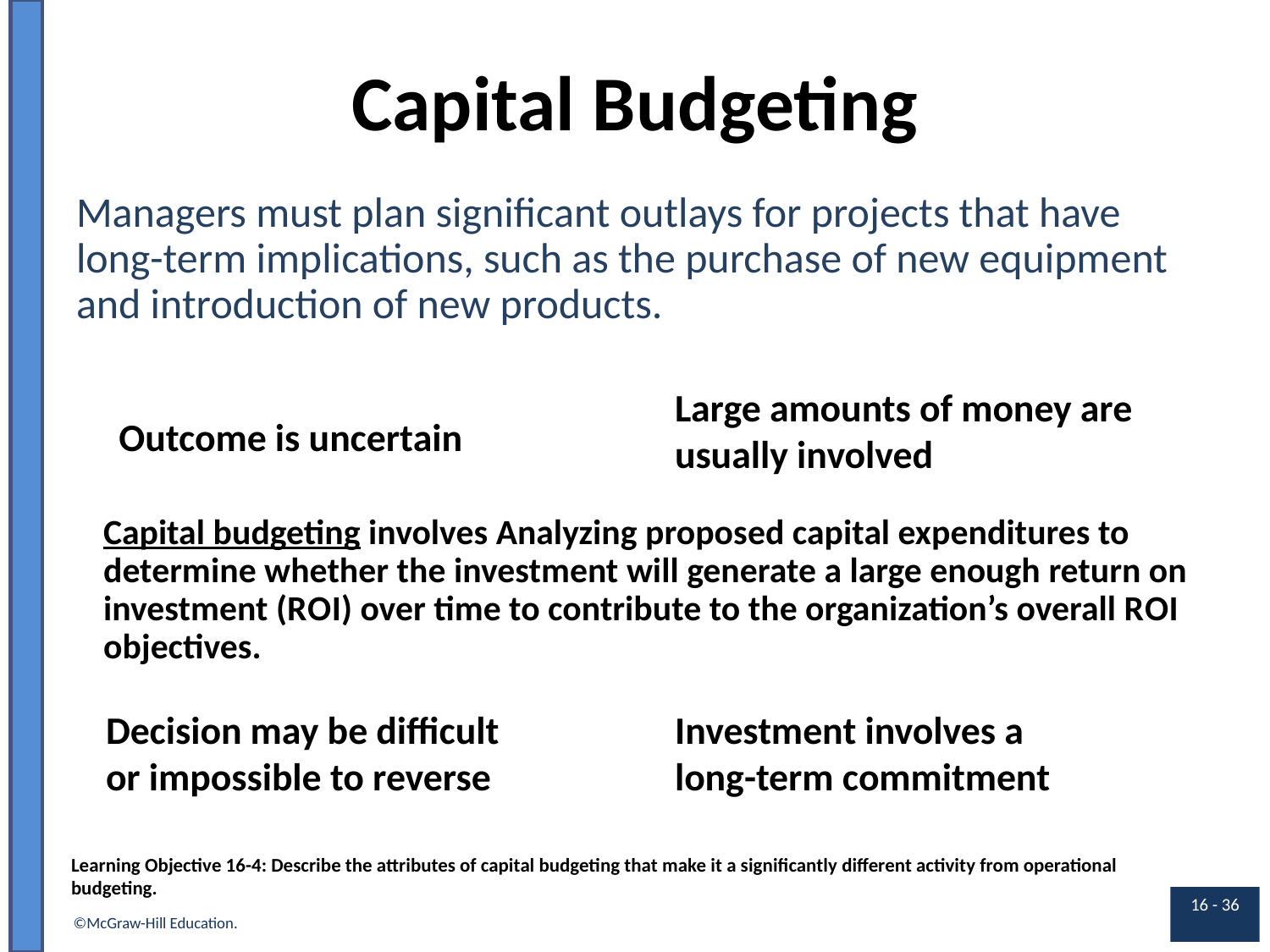

# Capital Budgeting
Managers must plan significant outlays for projects that have long-term implications, such as the purchase of new equipment and introduction of new products.
Large amounts of money are usually involved
Outcome is uncertain
Capital budgeting involves Analyzing proposed capital expenditures to determine whether the investment will generate a large enough return on
investment (R O I) over time to contribute to the organization’s overall R O I objectives.
Decision may be difficult or impossible to reverse
Investment involves a
long-term commitment
Learning Objective 16-4: Describe the attributes of capital budgeting that make it a significantly different activity from operational budgeting.